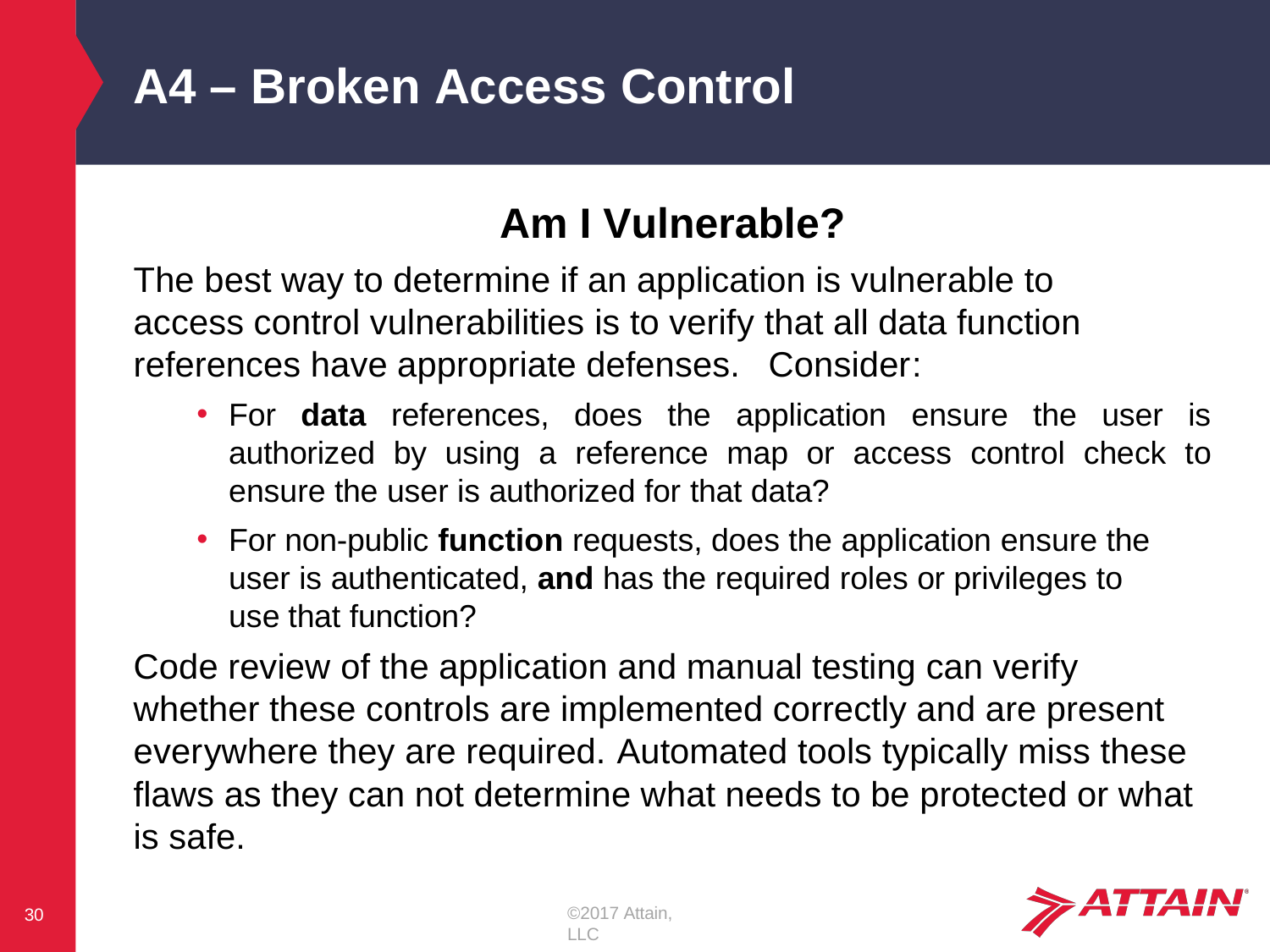

# A4 – Broken Access Control
Am I Vulnerable?

The best way to determine if an application is vulnerable to access control vulnerabilities is to verify that all data function references have appropriate defenses.	Consider:

For data references, does the application ensure the user is authorized by using a reference map or access control check to ensure the user is authorized for that data?

For non-public function requests, does the application ensure the user is authenticated, and has the required roles or privileges to use that function?

Code review of the application and manual testing can verify whether these controls are implemented correctly and are present everywhere they are required.	Automated tools typically miss these flaws as they can not determine what needs to be protected or what is safe.
©2017 Attain, LLC
30